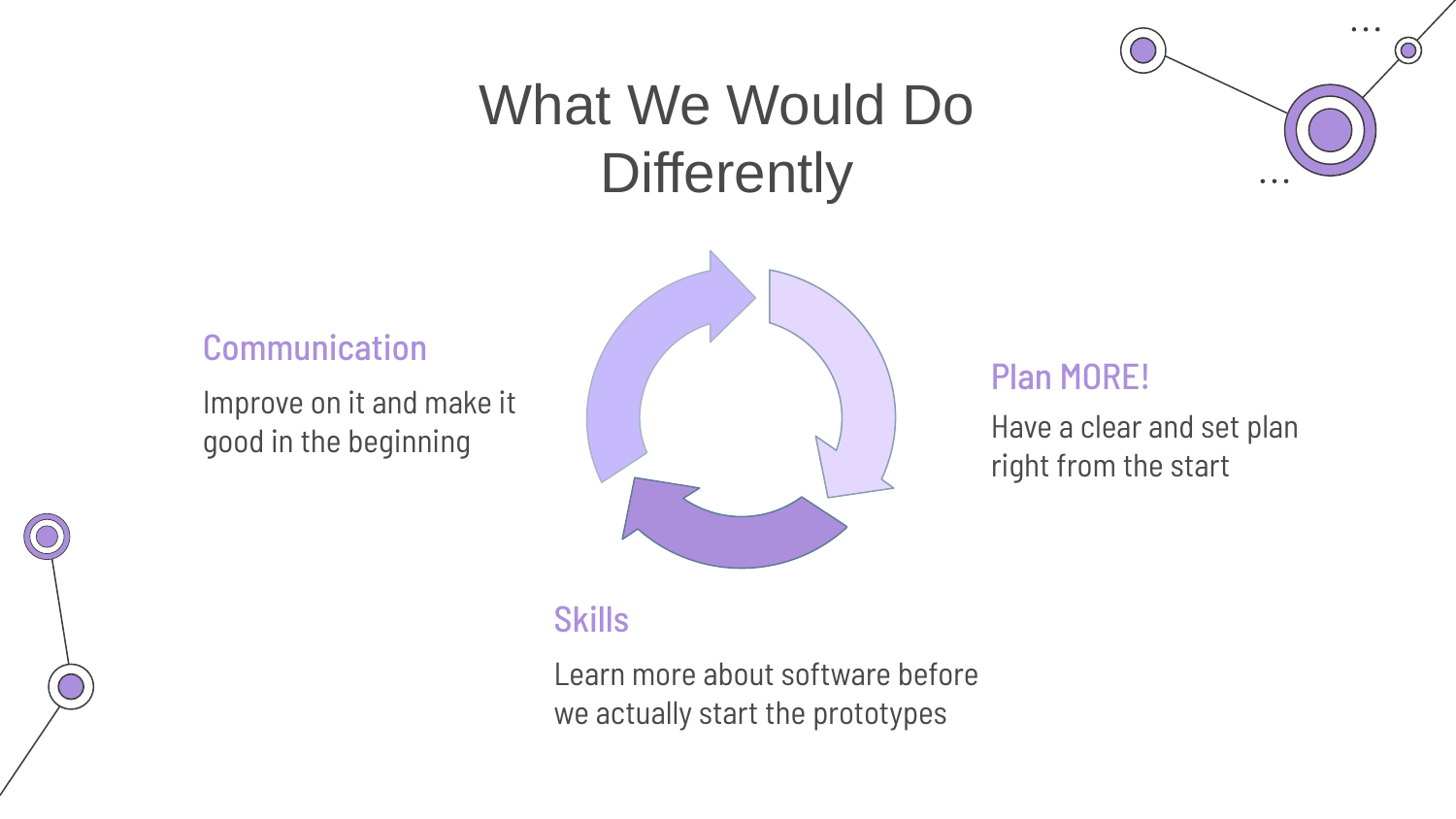

# What We Would Do Differently

Communication
Plan MORE!
Improve on it and make it good in the beginning
Have a clear and set plan right from the start
Skills
Learn more about software before we actually start the prototypes